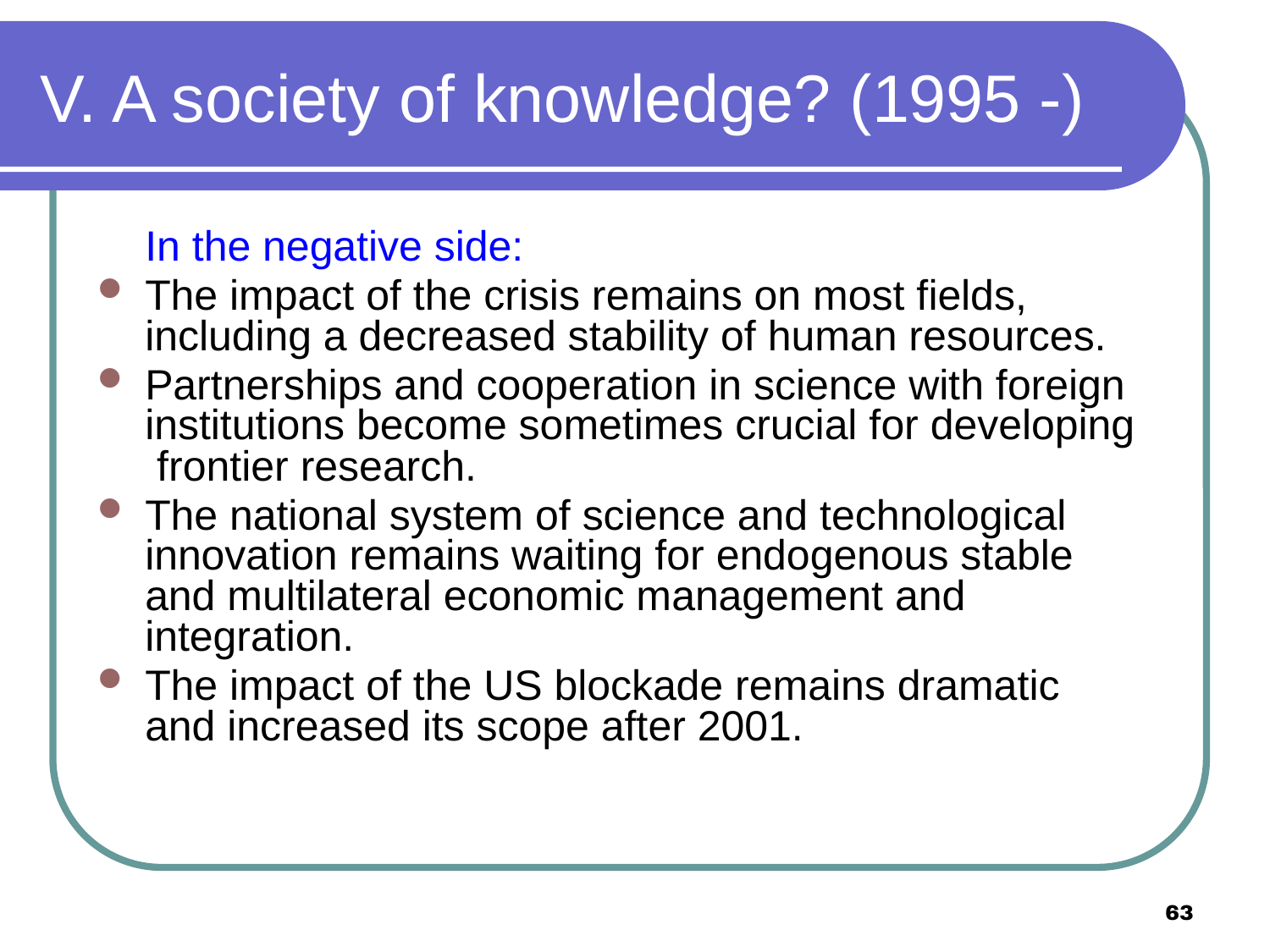

# V. A society of knowledge? (1995 -)
	In the negative side:
The impact of the crisis remains on most fields, including a decreased stability of human resources.
Partnerships and cooperation in science with foreign institutions become sometimes crucial for developing  frontier research.
The national system of science and technological innovation remains waiting for endogenous stable and multilateral economic management and integration.
The impact of the US blockade remains dramatic and increased its scope after 2001.

63